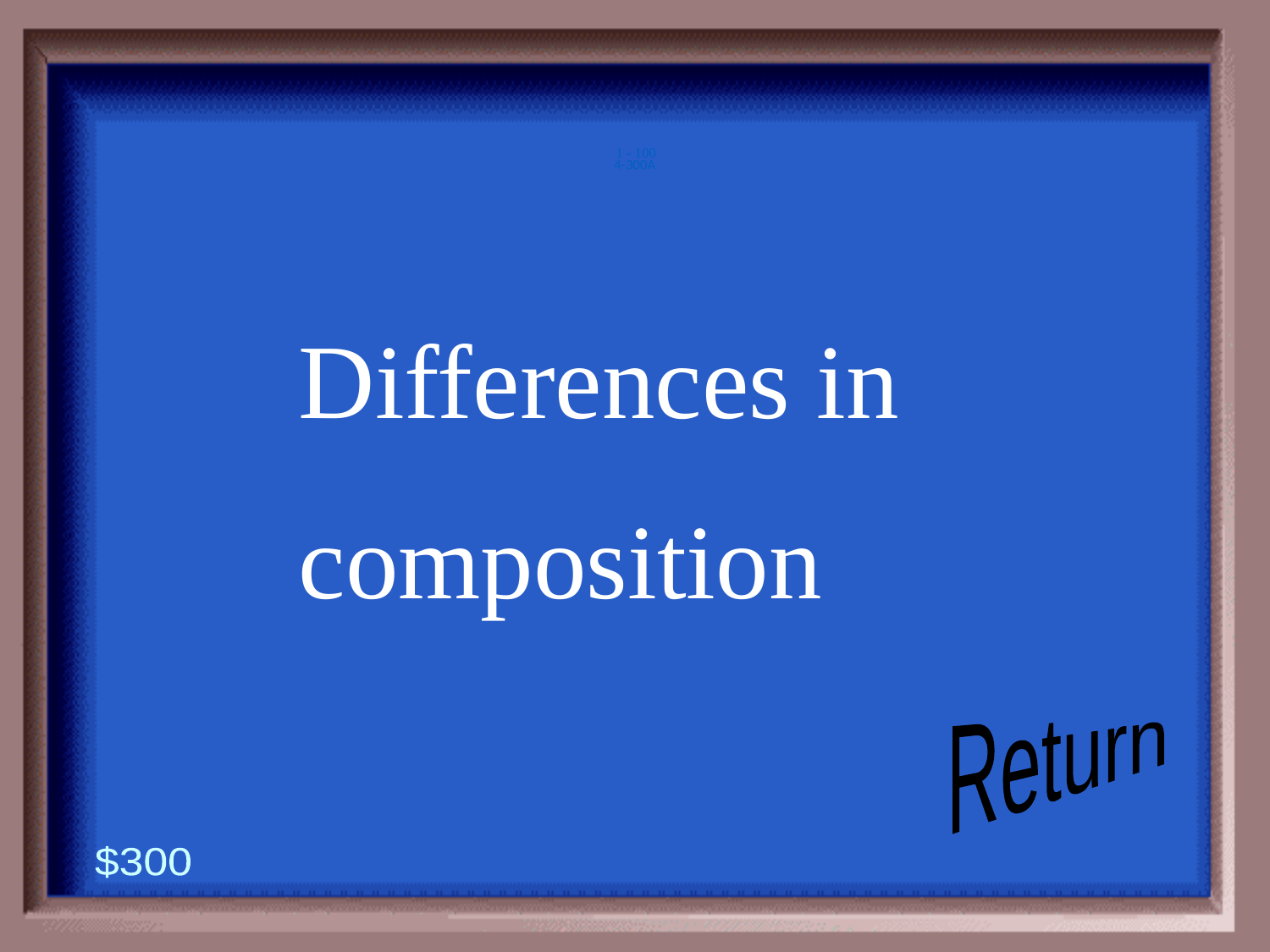

4-300A
1 - 100
Differences in
composition
Return
$300